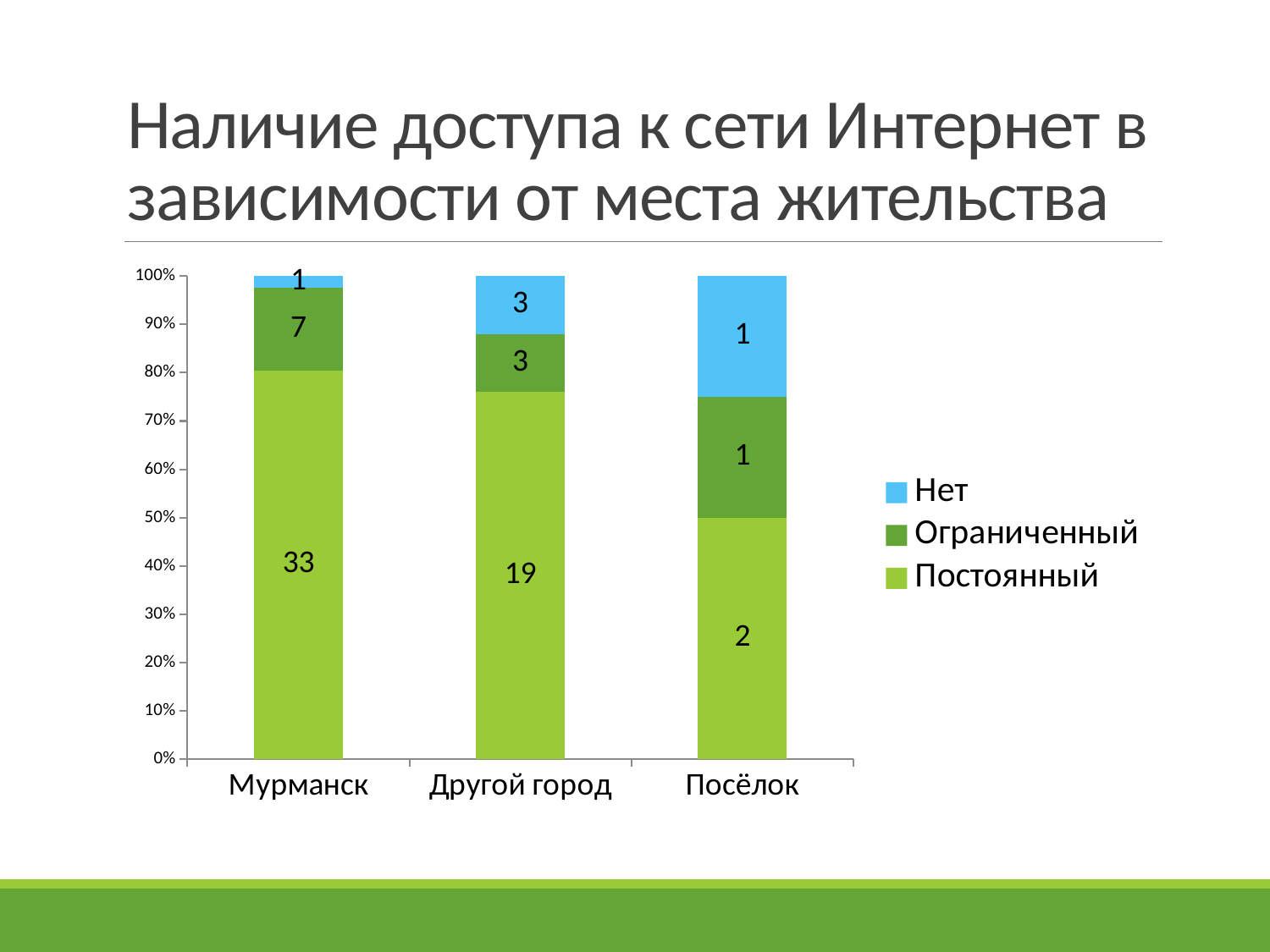

# Наличие доступа к сети Интернет в зависимости от места жительства

### Chart

| Category | Постоянный | Ограниченный | Нет |
|---|---|---|---|
| Мурманск | 33.0 | 7.0 | 1.0 |
| Другой город | 19.0 | 3.0 | 3.0 |
| Посёлок | 2.0 | 1.0 | 1.0 |